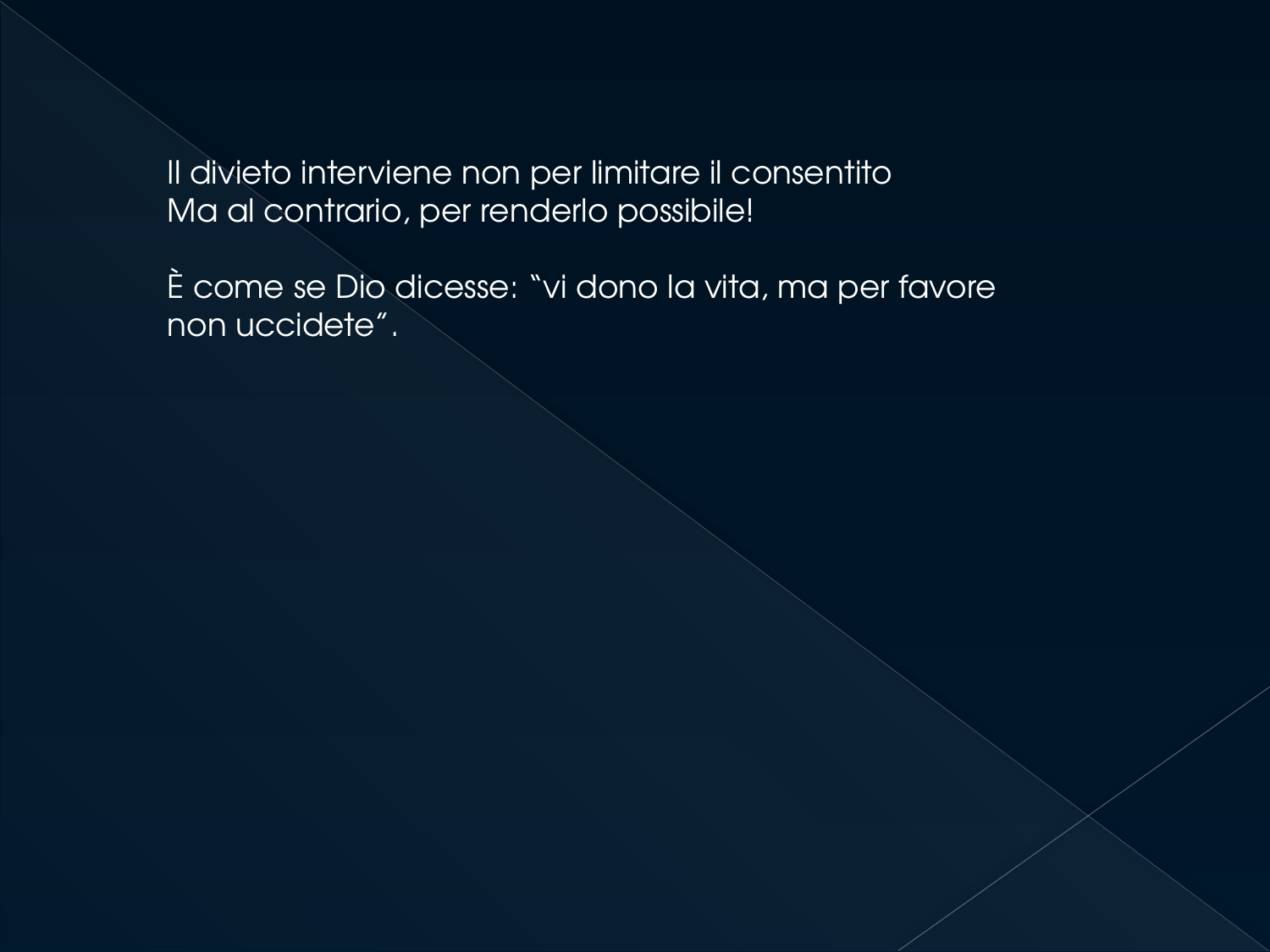

Il divieto interviene non per limitare il consentito
Ma al contrario, per renderlo possibile!

È come se Dio dicesse: “vi dono la vita, ma per favore non uccidete”.